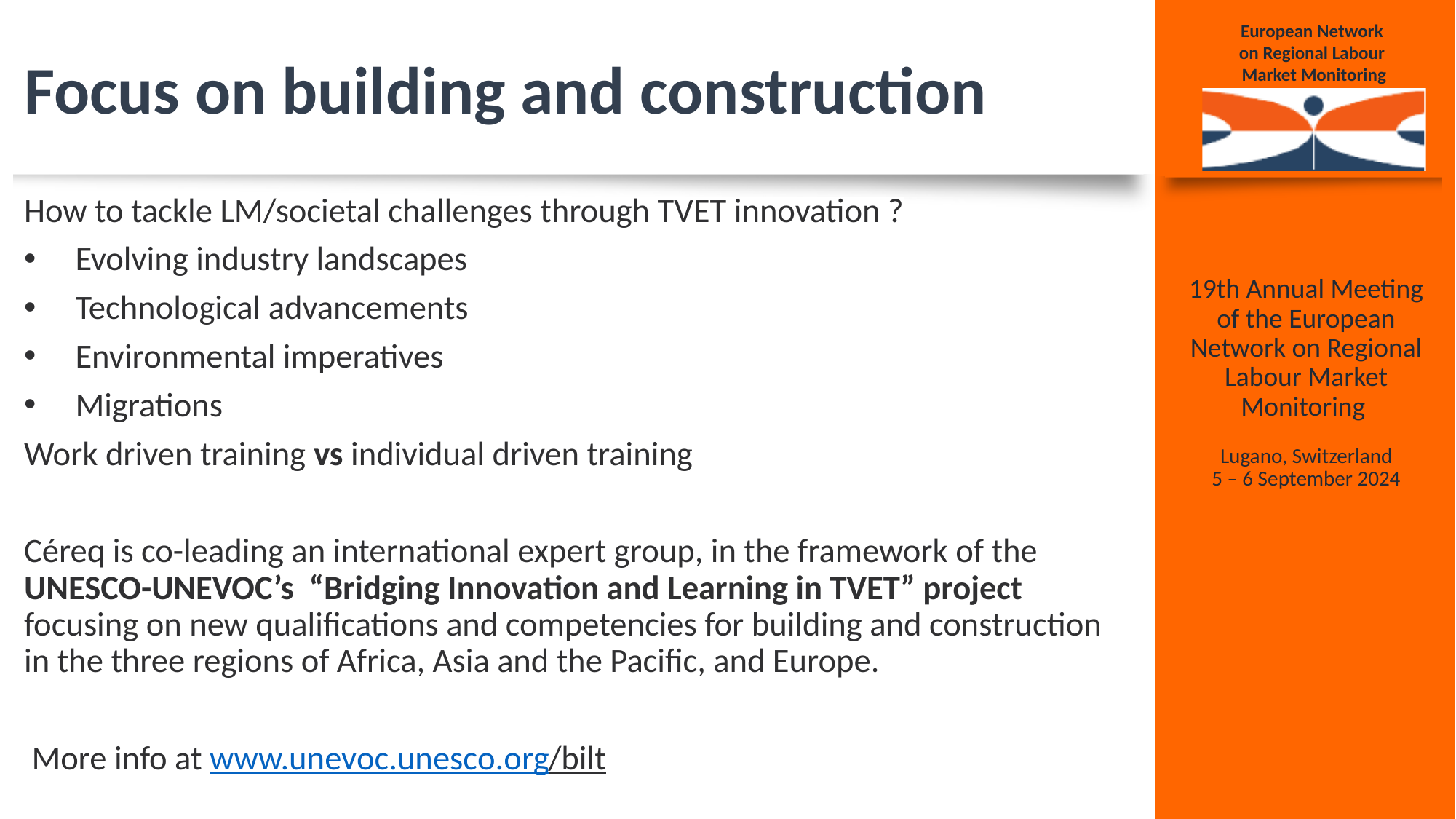

# Focus on building and construction
How to tackle LM/societal challenges through TVET innovation ?
Evolving industry landscapes
Technological advancements
Environmental imperatives
Migrations
Work driven training vs individual driven training

Céreq is co-leading an international expert group, in the framework of the UNESCO-UNEVOC’s  “Bridging Innovation and Learning in TVET” project focusing on new qualifications and competencies for building and construction in the three regions of Africa, Asia and the Pacific, and Europe.

 More info at www.unevoc.unesco.org/bilt